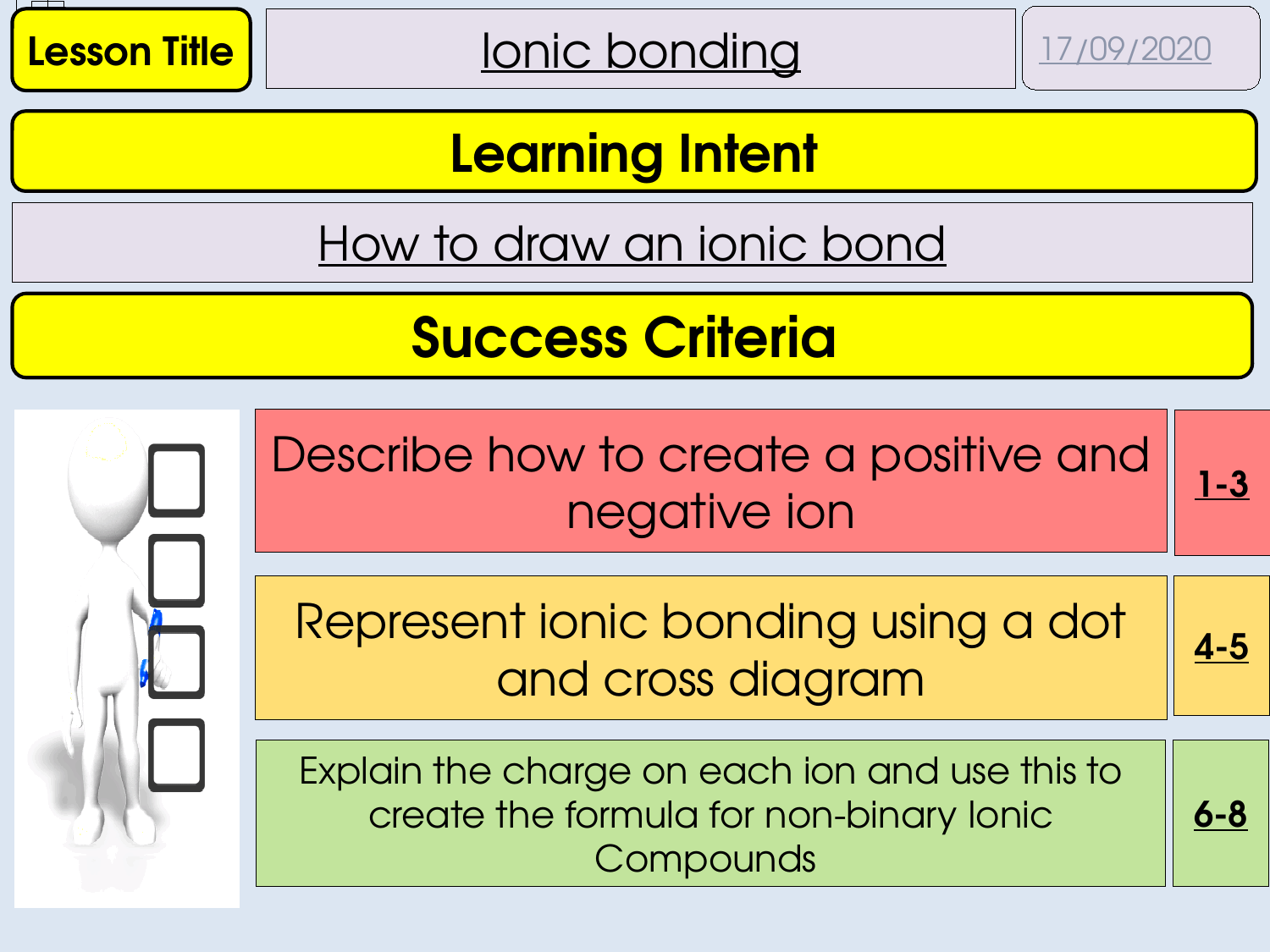

17/09/2020
Ionic bonding
How to draw an ionic bond
Describe how to create a positive and negative ion
1-3
Represent ionic bonding using a dot and cross diagram
4-5
Explain the charge on each ion and use this to create the formula for non-binary Ionic Compounds
6-8